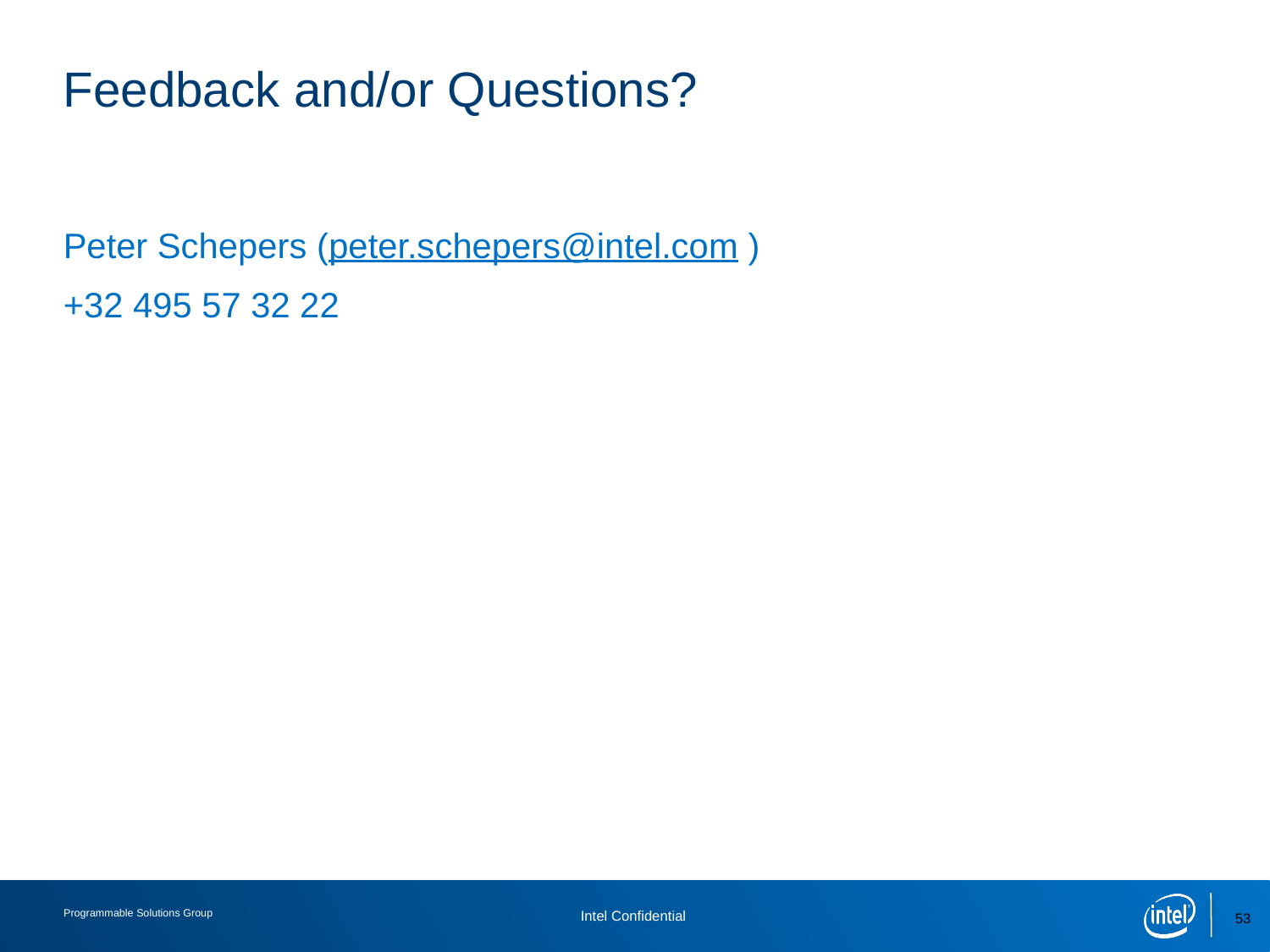

# Feedback and/or Questions?
Peter Schepers (peter.schepers@intel.com )
+32 495 57 32 22
53